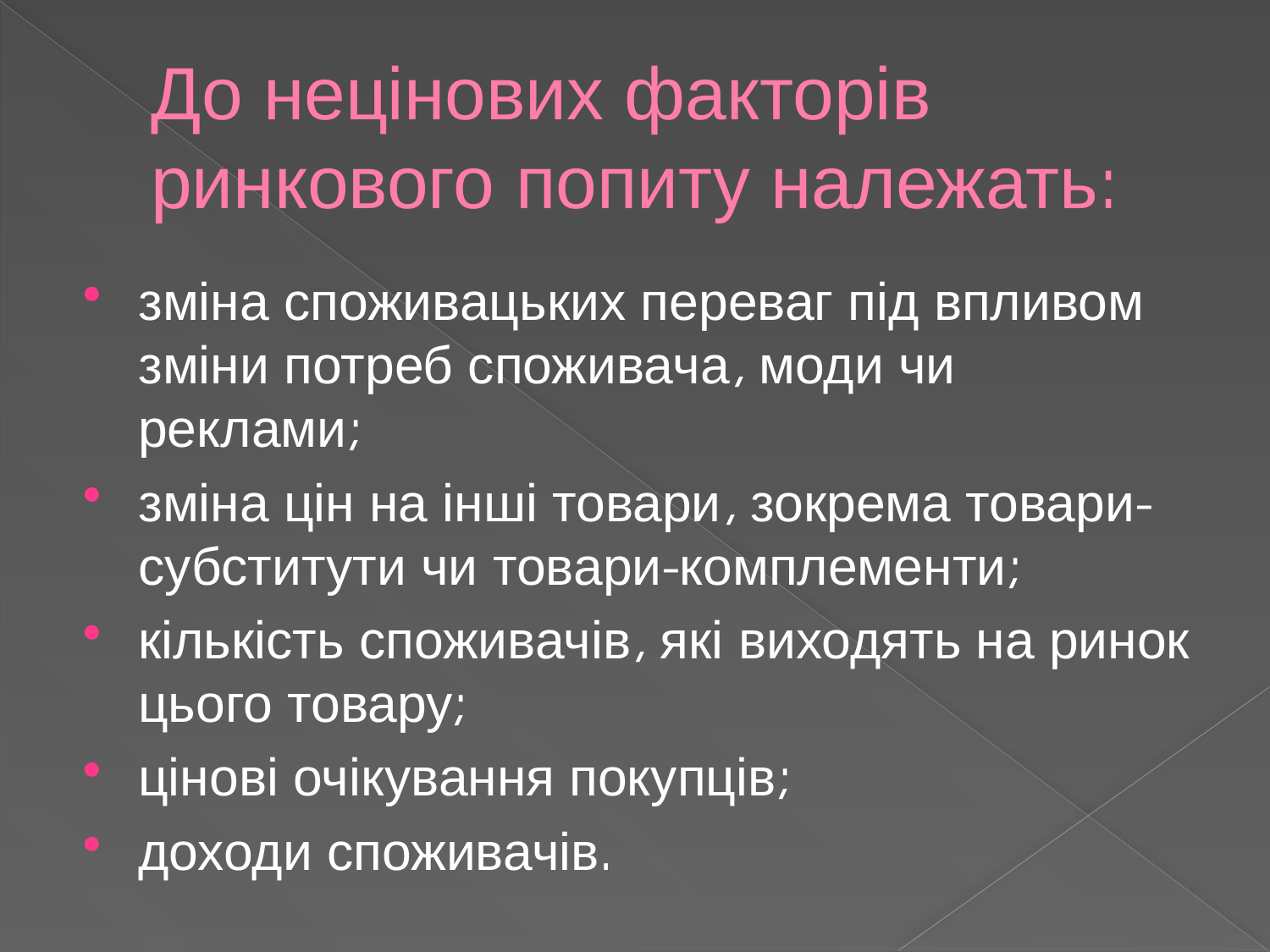

# До нецінових факторів ринкового попиту належать:
зміна споживацьких переваг під впливом зміни потреб споживача, моди чи реклами;
зміна цін на інші товари, зокрема товари-субститути чи товари-комплементи;
кількість споживачів, які виходять на ринок цього товару;
цінові очікування покупців;
доходи споживачів.